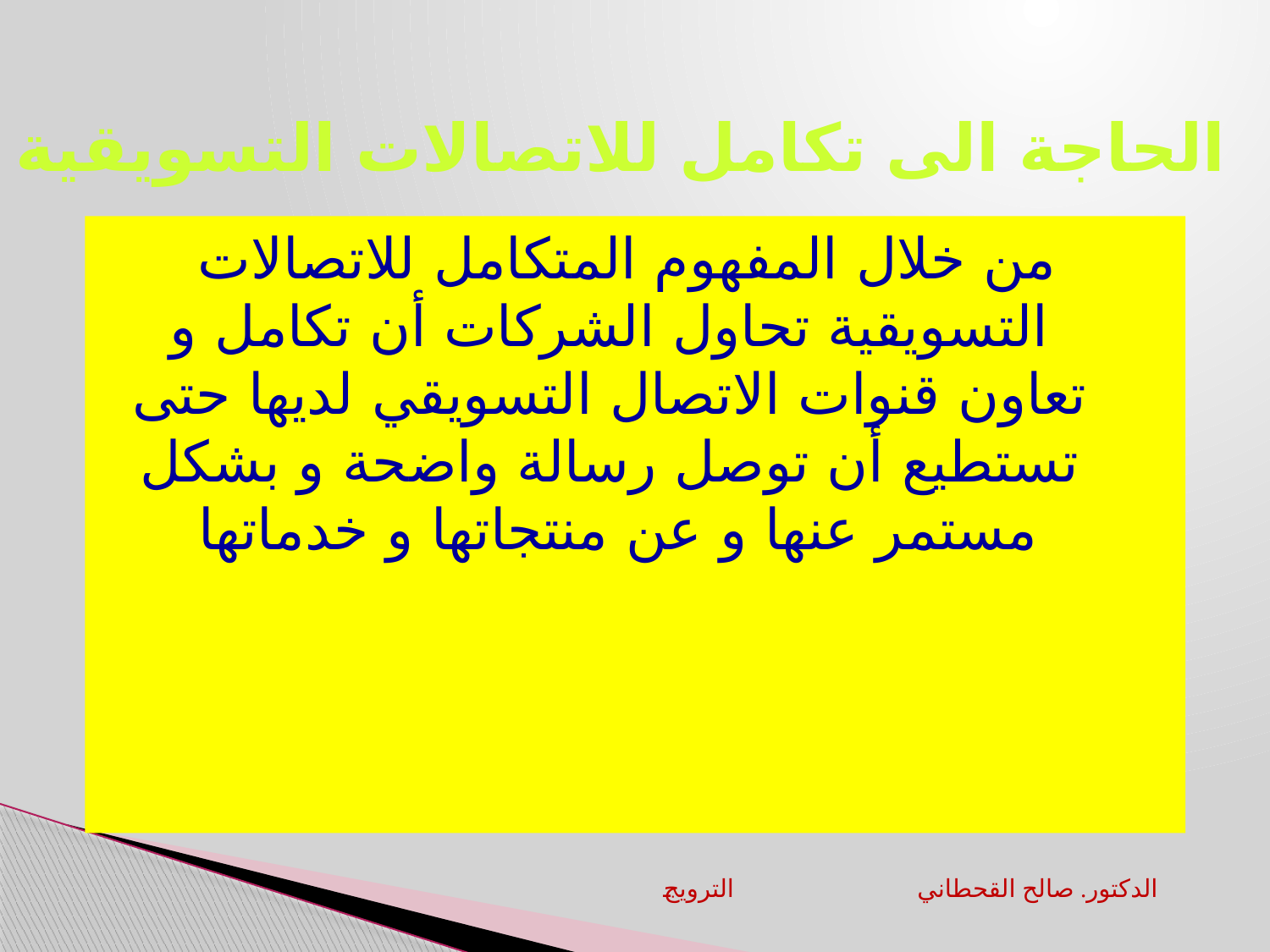

# الحاجة الى تكامل للاتصالات التسويقية
من خلال المفهوم المتكامل للاتصالات التسويقية تحاول الشركات أن تكامل و تعاون قنوات الاتصال التسويقي لديها حتى تستطيع أن توصل رسالة واضحة و بشكل مستمر عنها و عن منتجاتها و خدماتها
الترويج		الدكتور. صالح القحطاني